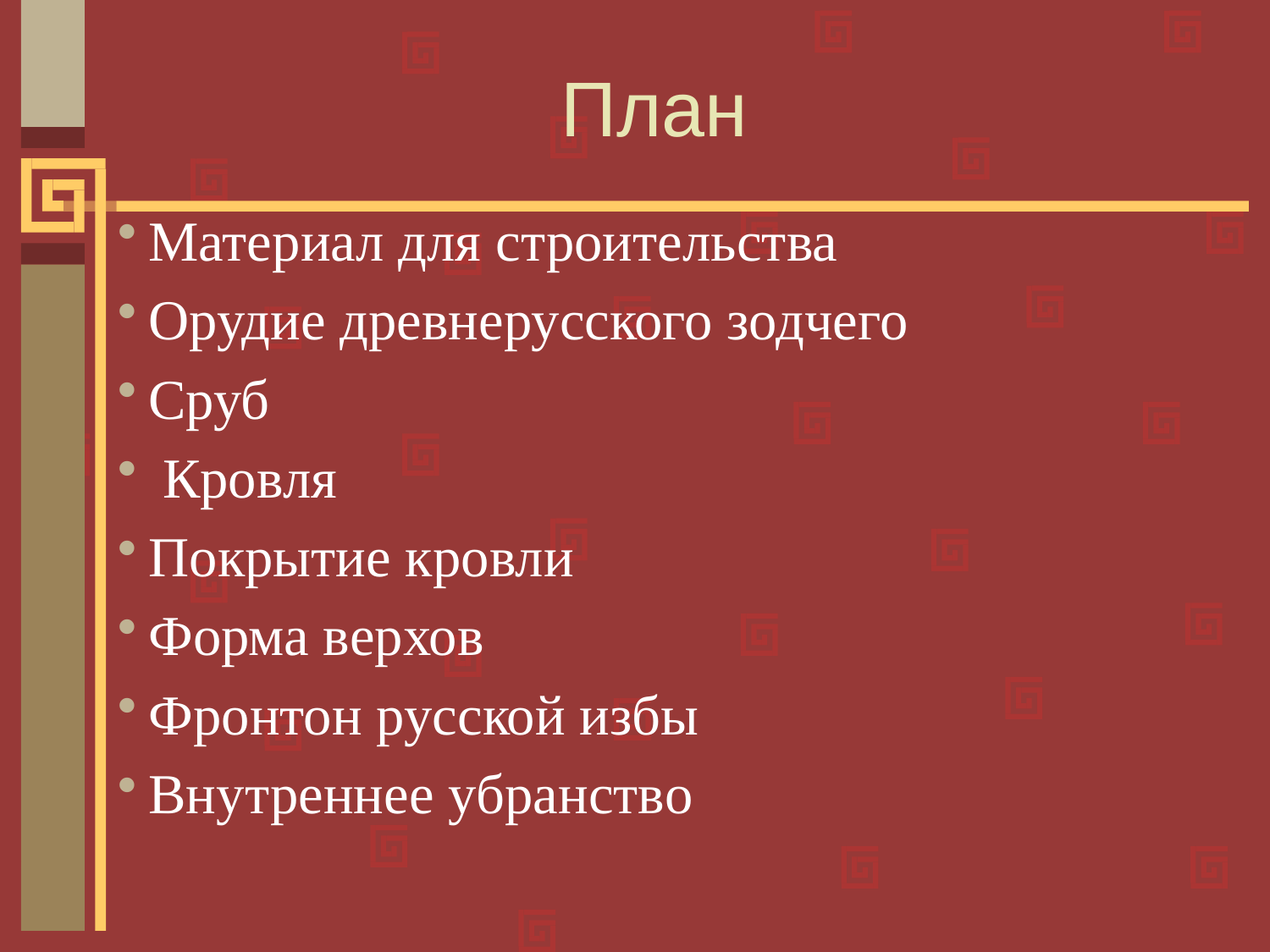

# План
Материал для строительства
Орудие древнерусского зодчего
Сруб
 Кровля
Покрытие кровли
Форма верхов
Фронтон русской избы
Внутреннее убранство